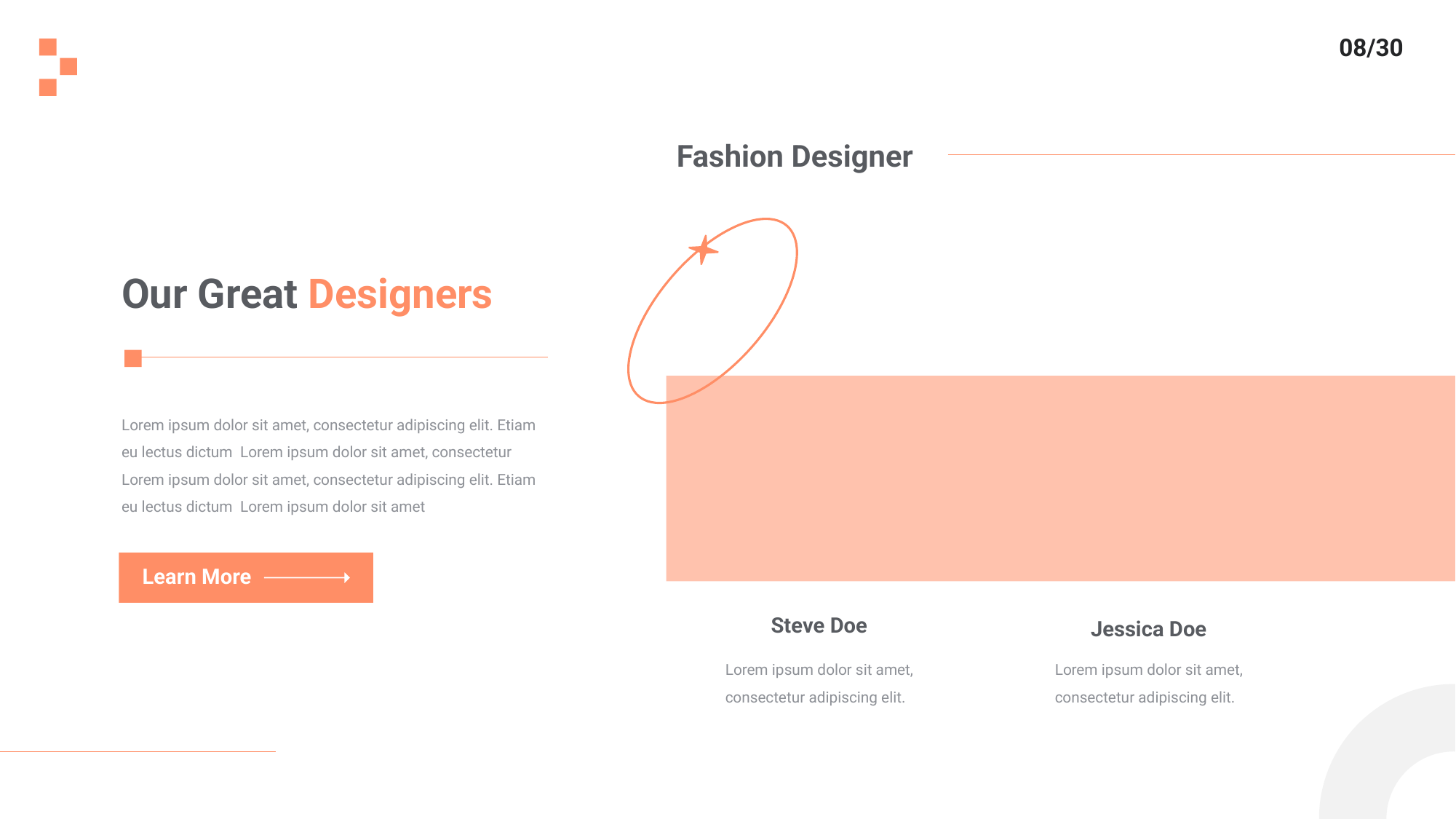

08/30

Fashion Designer

Our Great Designers

Lorem ipsum dolor sit amet, consectetur adipiscing elit. Etiam eu lectus dictum  Lorem ipsum dolor sit amet, consectetur  Lorem ipsum dolor sit amet, consectetur adipiscing elit. Etiam eu lectus dictum  Lorem ipsum dolor sit amet

Learn More

Steve Doe
Jessica Doe
Lorem ipsum dolor sit amet, consectetur adipiscing elit.
Lorem ipsum dolor sit amet, consectetur adipiscing elit.